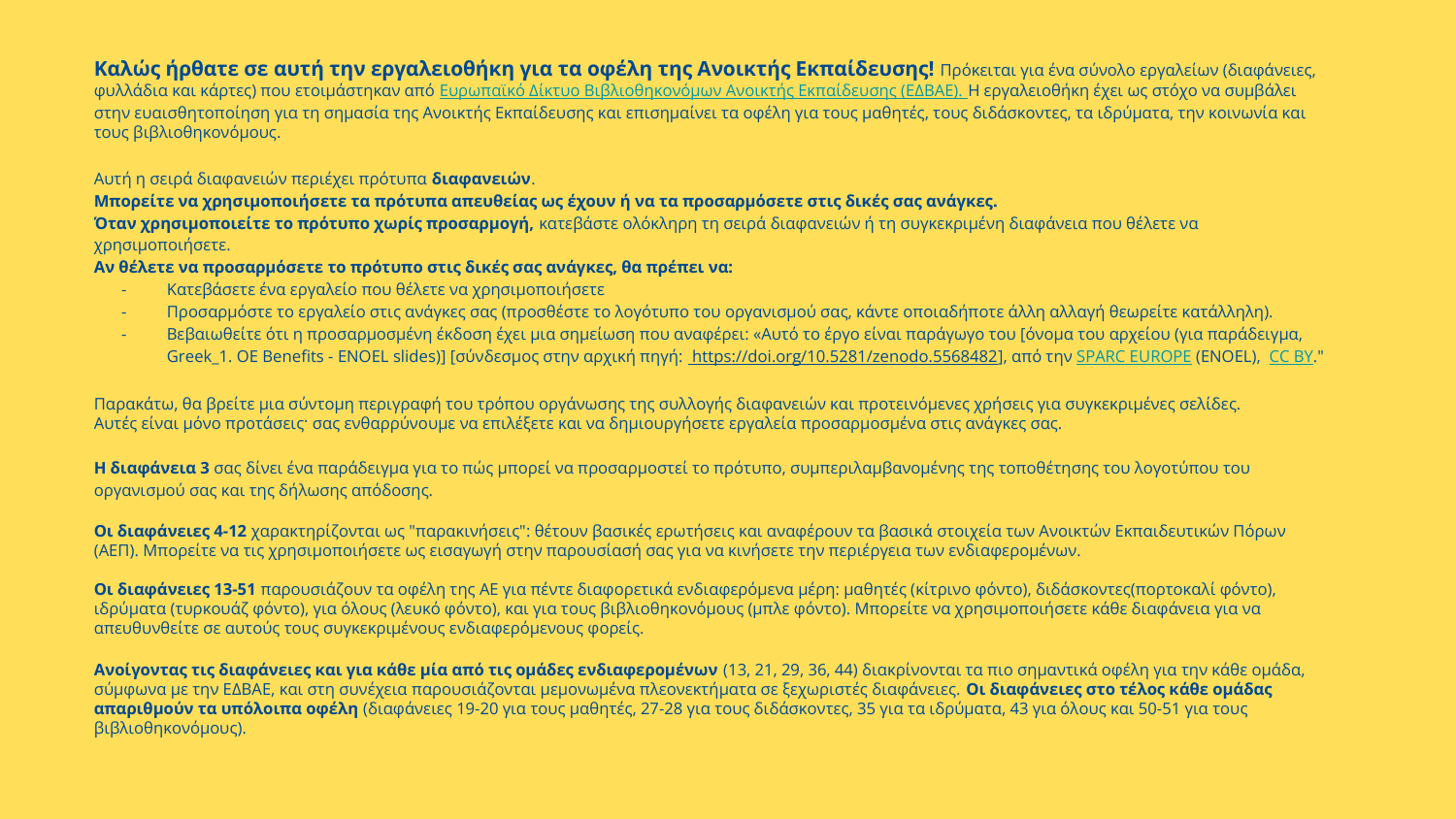

Καλώς ήρθατε σε αυτή την εργαλειοθήκη για τα οφέλη της Ανοικτής Εκπαίδευσης! Πρόκειται για ένα σύνολο εργαλείων (διαφάνειες, φυλλάδια και κάρτες) που ετοιμάστηκαν από Ευρωπαϊκό Δίκτυο Βιβλιοθηκονόμων Ανοικτής Εκπαίδευσης (ΕΔΒΑΕ). Η εργαλειοθήκη έχει ως στόχο να συμβάλει στην ευαισθητοποίηση για τη σημασία της Ανοικτής Εκπαίδευσης και επισημαίνει τα οφέλη για τους μαθητές, τους διδάσκοντες, τα ιδρύματα, την κοινωνία και τους βιβλιοθηκονόμους.

Αυτή η σειρά διαφανειών περιέχει πρότυπα διαφανειών.
Μπορείτε να χρησιμοποιήσετε τα πρότυπα απευθείας ως έχουν ή να τα προσαρμόσετε στις δικές σας ανάγκες.
Όταν χρησιμοποιείτε το πρότυπο χωρίς προσαρμογή, κατεβάστε ολόκληρη τη σειρά διαφανειών ή τη συγκεκριμένη διαφάνεια που θέλετε να χρησιμοποιήσετε.
Αν θέλετε να προσαρμόσετε το πρότυπο στις δικές σας ανάγκες, θα πρέπει να:
Κατεβάσετε ένα εργαλείο που θέλετε να χρησιμοποιήσετε
Προσαρμόστε το εργαλείο στις ανάγκες σας (προσθέστε το λογότυπο του οργανισμού σας, κάντε οποιαδήποτε άλλη αλλαγή θεωρείτε κατάλληλη).
Βεβαιωθείτε ότι η προσαρμοσμένη έκδοση έχει μια σημείωση που αναφέρει: «Αυτό το έργο είναι παράγωγο του [όνομα του αρχείου (για παράδειγμα, Greek_1. OE Benefits - ENOEL slides)] [σύνδεσμος στην αρχική πηγή:  https://doi.org/10.5281/zenodo.5568482], από την SPARC EUROPE (ENOEL),  CC BY."

Παρακάτω, θα βρείτε μια σύντομη περιγραφή του τρόπου οργάνωσης της συλλογής διαφανειών και προτεινόμενες χρήσεις για συγκεκριμένες σελίδες.
Αυτές είναι μόνο προτάσεις· σας ενθαρρύνουμε να επιλέξετε και να δημιουργήσετε εργαλεία προσαρμοσμένα στις ανάγκες σας.

Η διαφάνεια 3 σας δίνει ένα παράδειγμα για το πώς μπορεί να προσαρμοστεί το πρότυπο, συμπεριλαμβανομένης της τοποθέτησης του λογοτύπου του οργανισμού σας και της δήλωσης απόδοσης.

Οι διαφάνειες 4-12 χαρακτηρίζονται ως "παρακινήσεις": θέτουν βασικές ερωτήσεις και αναφέρουν τα βασικά στοιχεία των Ανοικτών Εκπαιδευτικών Πόρων (ΑΕΠ). Μπορείτε να τις χρησιμοποιήσετε ως εισαγωγή στην παρουσίασή σας για να κινήσετε την περιέργεια των ενδιαφερομένων.

Οι διαφάνειες 13-51 παρουσιάζουν τα οφέλη της ΑΕ για πέντε διαφορετικά ενδιαφερόμενα μέρη: μαθητές (κίτρινο φόντο), διδάσκοντες(πορτοκαλί φόντο), ιδρύματα (τυρκουάζ φόντο), για όλους (λευκό φόντο), και για τους βιβλιοθηκονόμους (μπλε φόντο). Μπορείτε να χρησιμοποιήσετε κάθε διαφάνεια για να απευθυνθείτε σε αυτούς τους συγκεκριμένους ενδιαφερόμενους φορείς.

Ανοίγοντας τις διαφάνειες και για κάθε μία από τις ομάδες ενδιαφερομένων (13, 21, 29, 36, 44) διακρίνονται τα πιο σημαντικά οφέλη για την κάθε ομάδα, σύμφωνα με την ΕΔΒΑΕ, και στη συνέχεια παρουσιάζονται μεμονωμένα πλεονεκτήματα σε ξεχωριστές διαφάνειες. Οι διαφάνειες στο τέλος κάθε ομάδας απαριθμούν τα υπόλοιπα οφέλη (διαφάνειες 19-20 για τους μαθητές, 27-28 για τους διδάσκοντες, 35 για τα ιδρύματα, 43 για όλους και 50-51 για τους βιβλιοθηκονόμους).